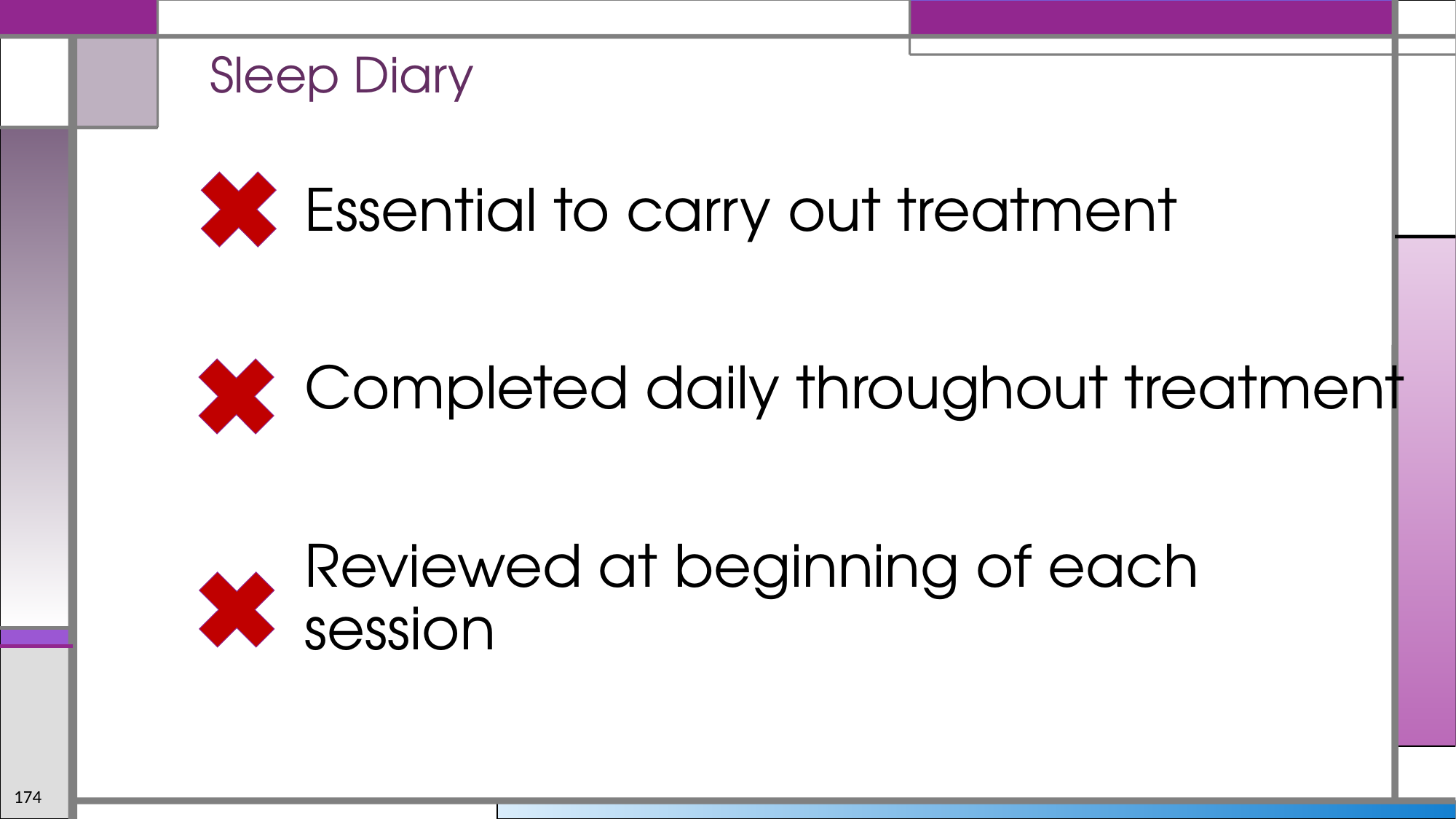

# Sleep Diary

Essential to carry out treatment

Completed daily throughout treatment

Reviewed at beginning of each 		 		 session

174